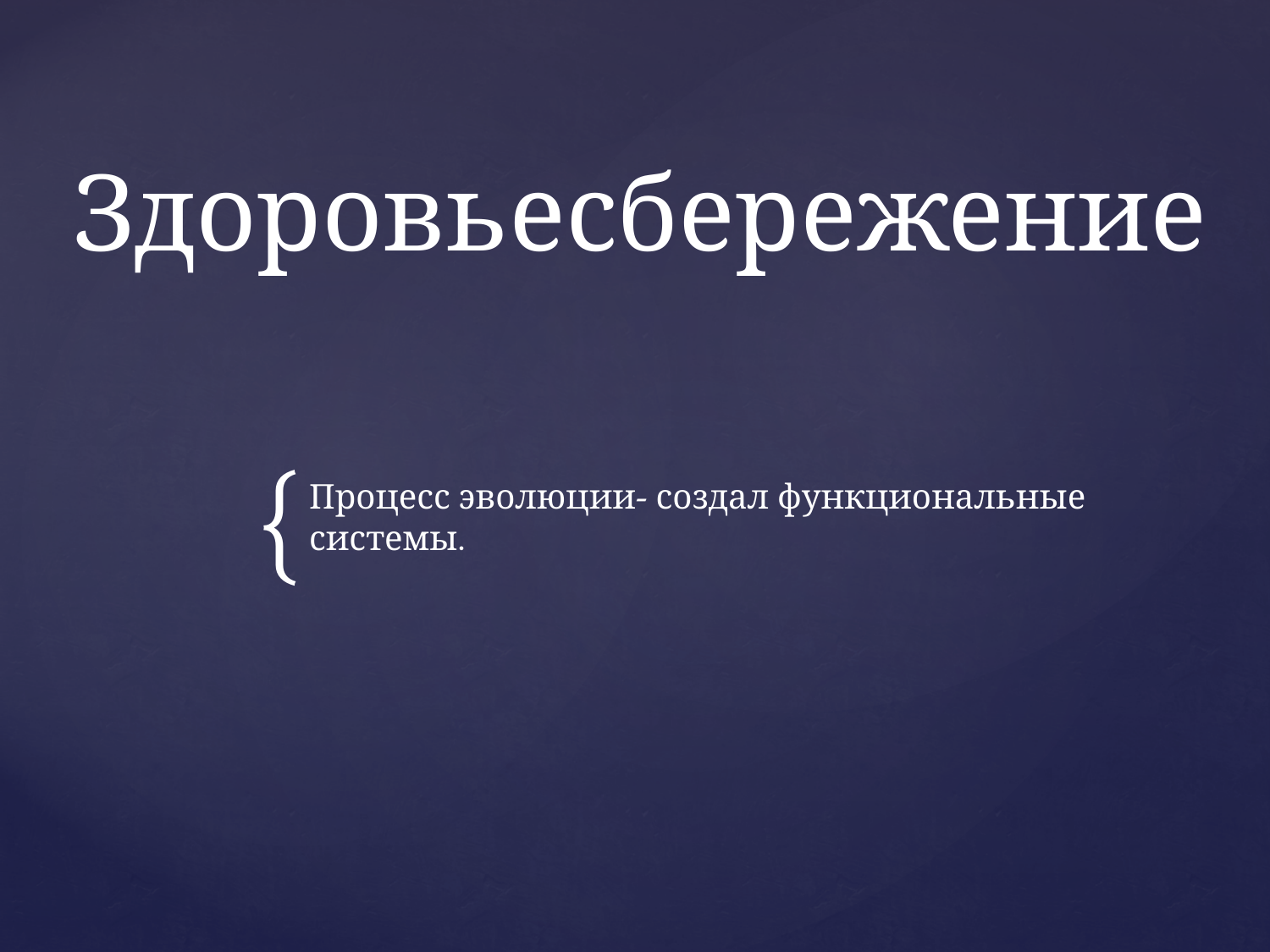

# Здоровьесбережение
Процесс эволюции- создал функциональные системы.